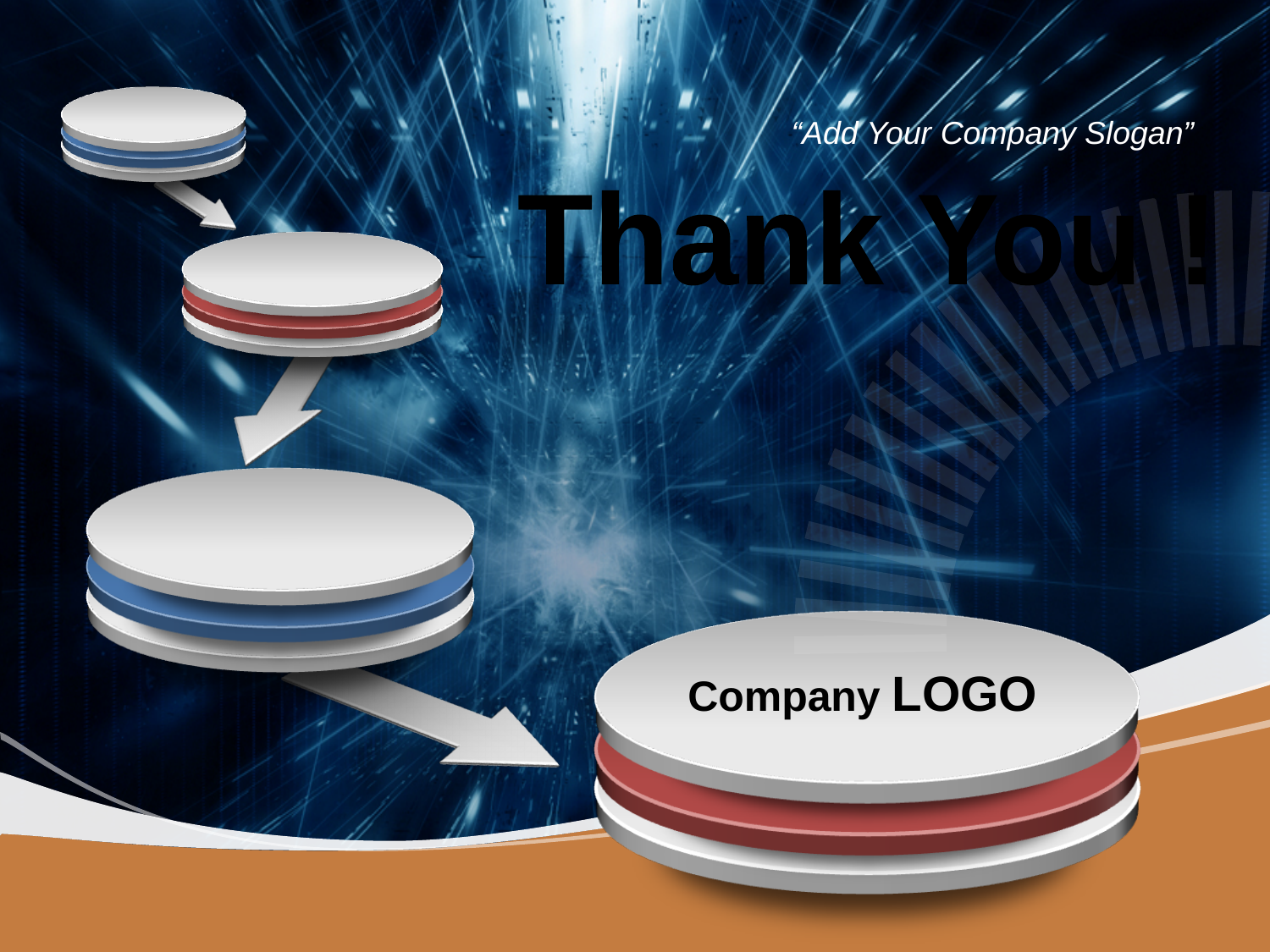

“Add Your Company Slogan”
Thank You !